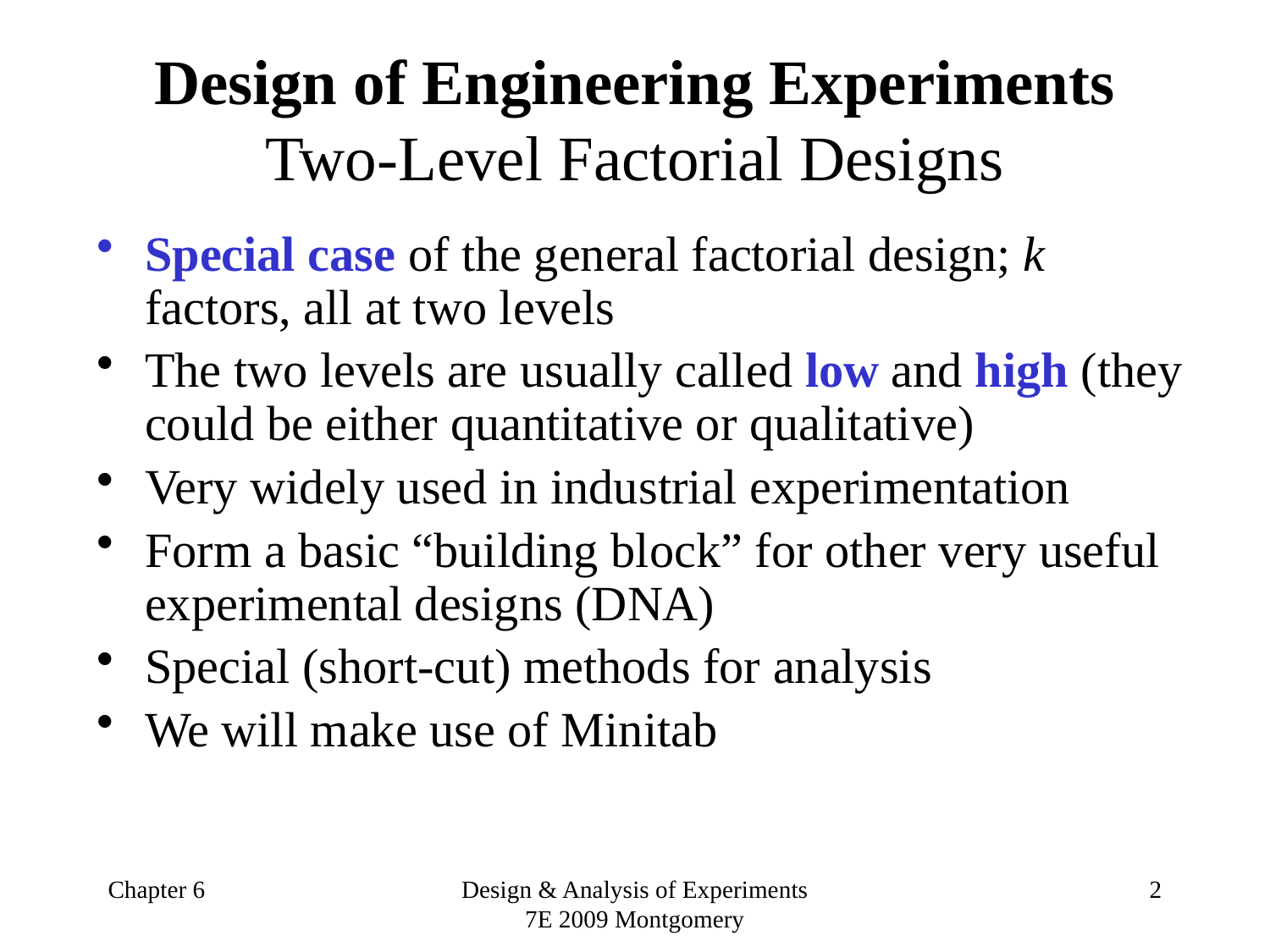

# Design of Engineering Experiments Two-Level Factorial Designs
Special case of the general factorial design; k factors, all at two levels
The two levels are usually called low and high (they could be either quantitative or qualitative)
Very widely used in industrial experimentation
Form a basic “building block” for other very useful experimental designs (DNA)
Special (short-cut) methods for analysis
We will make use of Minitab

Chapter 6
Design & Analysis of Experiments 7E 2009 Montgomery
2